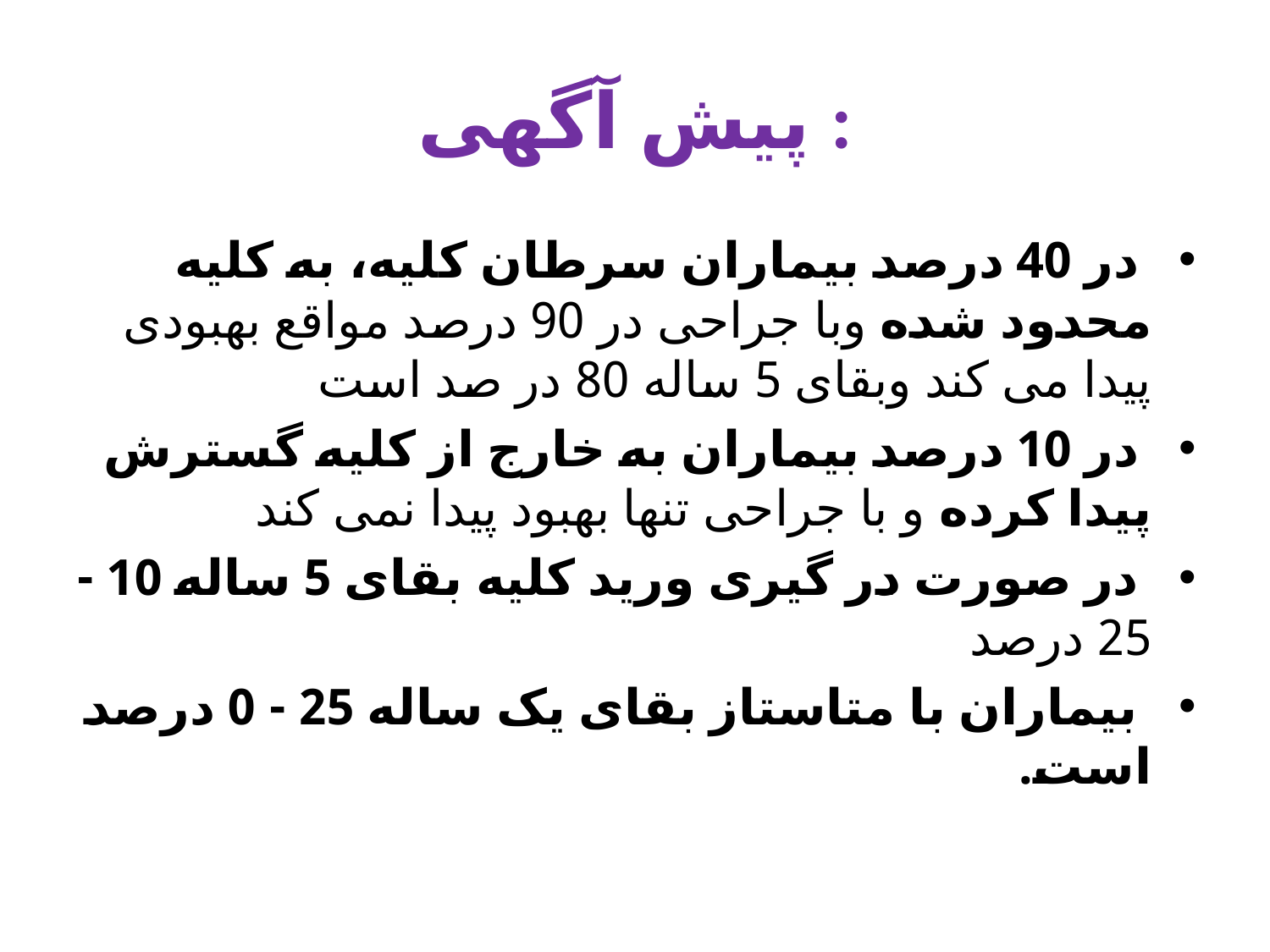

# پیش آگهی :
 در 40 درصد بیماران سرطان کلیه، به کلیه محدود شده وبا جراحی در 90 درصد مواقع بهبودی پیدا می کند وبقای 5 ساله 80 در صد است
 در 10 درصد بیماران به خارج از کلیه گسترش پیدا کرده و با جراحی تنها بهبود پیدا نمی کند
 در صورت در گیری ورید کلیه بقای 5 ساله 10 -25 درصد
 بیماران با متاستاز بقای یک ساله 25 - 0 درصد است.